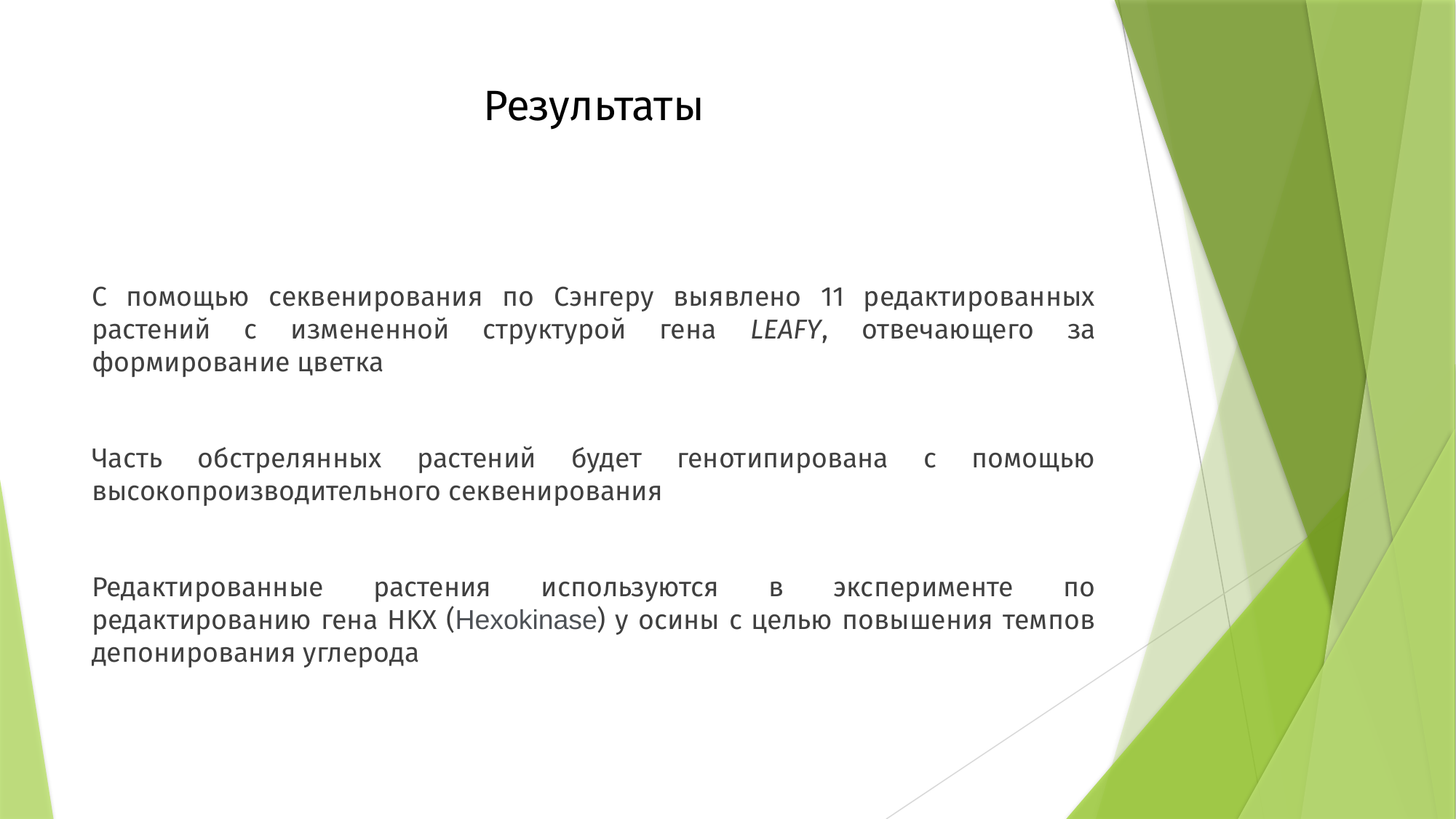

# Результаты
С помощью секвенирования по Сэнгеру выявлено 11 редактированных растений с измененной структурой гена LEAFY, отвечающего за формирование цветка

Часть обстрелянных растений будет генотипирована с помощью высокопроизводительного секвенирования

Редактированные растения используются в эксперименте по редактированию гена HKX (Hexokinase) у осины с целью повышения темпов депонирования углерода